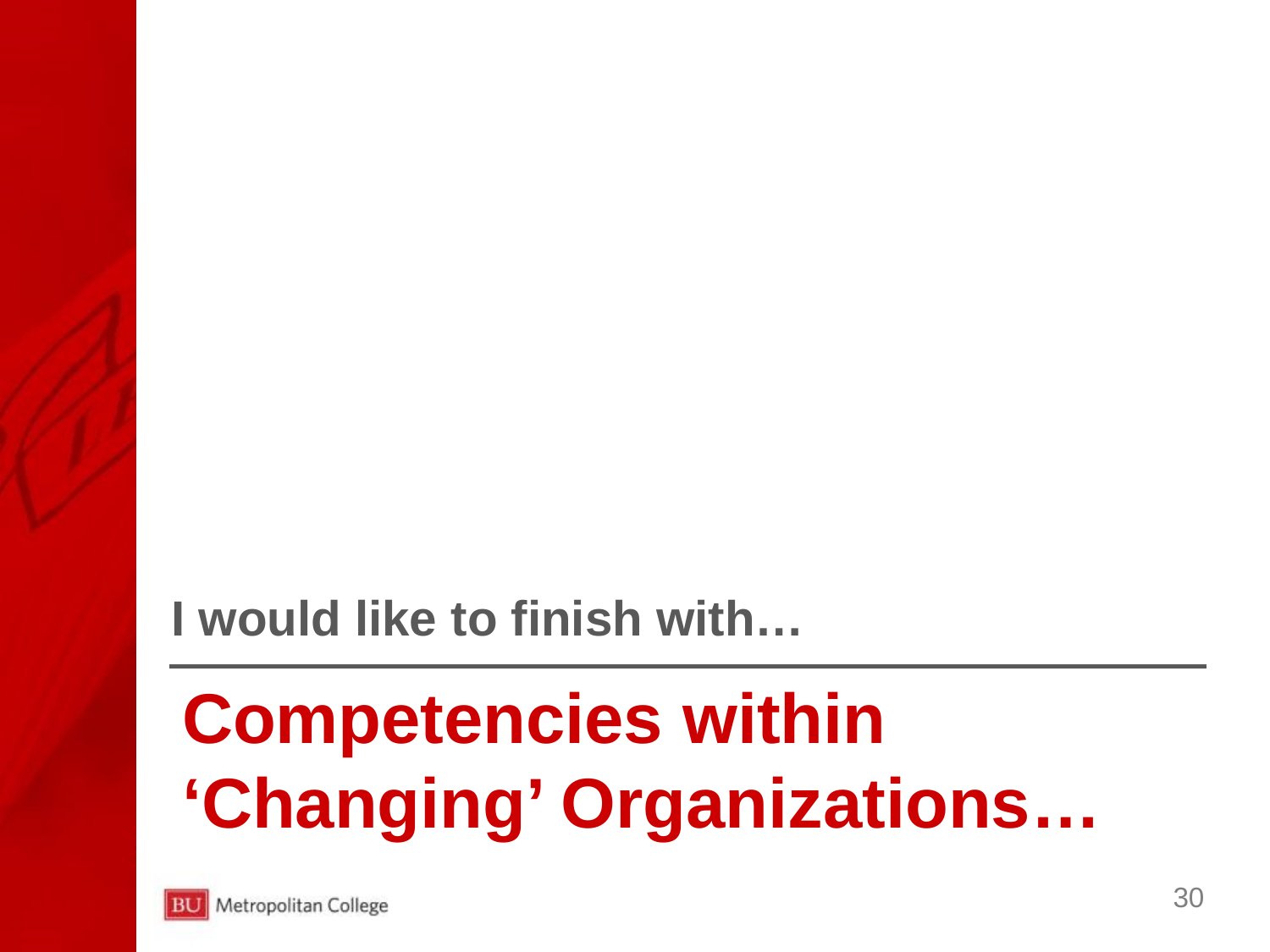

I would like to finish with…
# Competencies within ‘Changing’ Organizations…